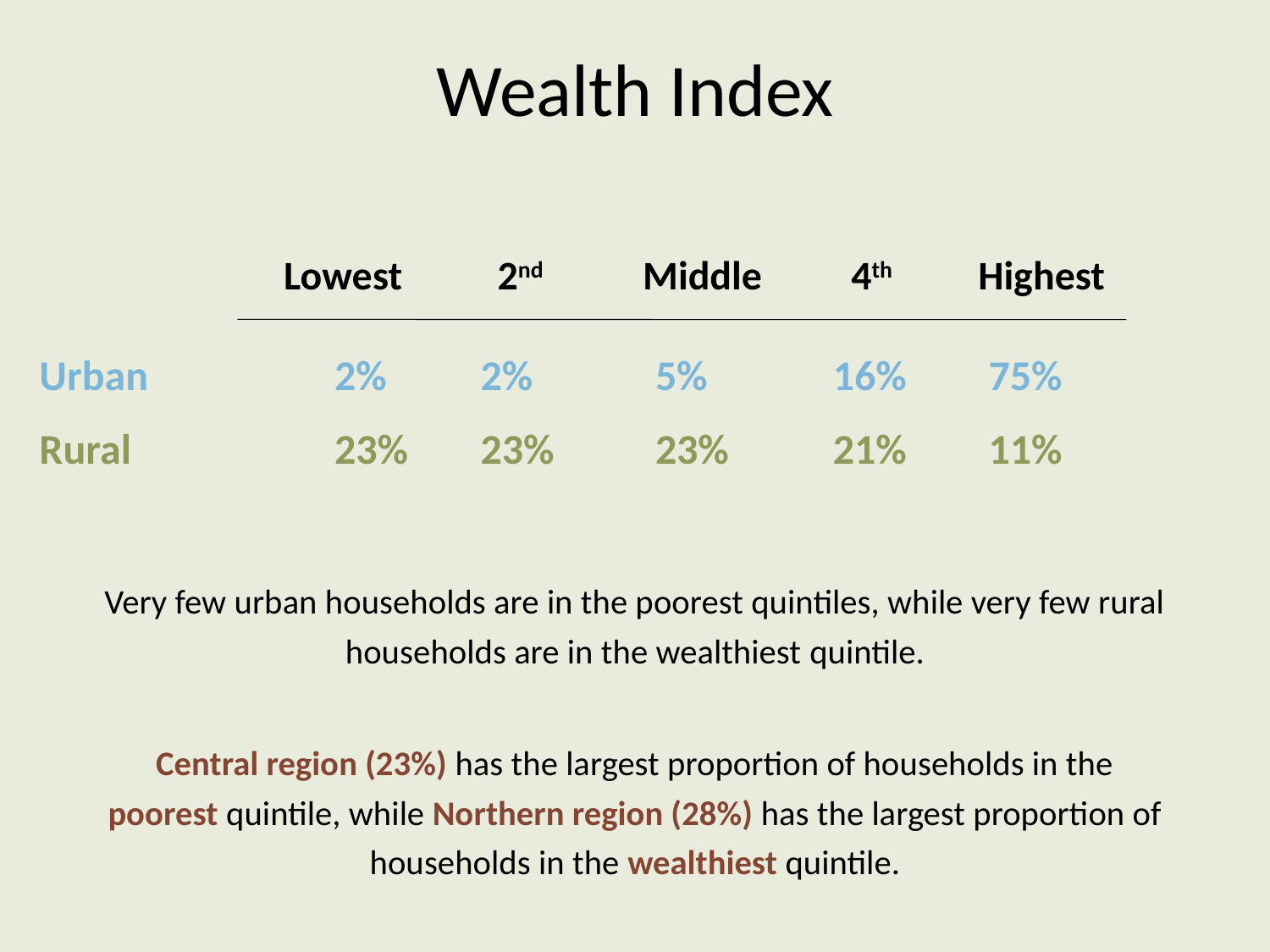

# Wealth Index
		         Lowest	     2nd	       Middle	  4th	  Highest

Urban		 2%	   2%	        5%   	16%	   75%
Rural		 23%	   23%	        23%	21%	   11%

Very few urban households are in the poorest quintiles, while very few rural households are in the wealthiest quintile.

Central region (23%) has the largest proportion of households in the poorest quintile, while Northern region (28%) has the largest proportion of households in the wealthiest quintile.